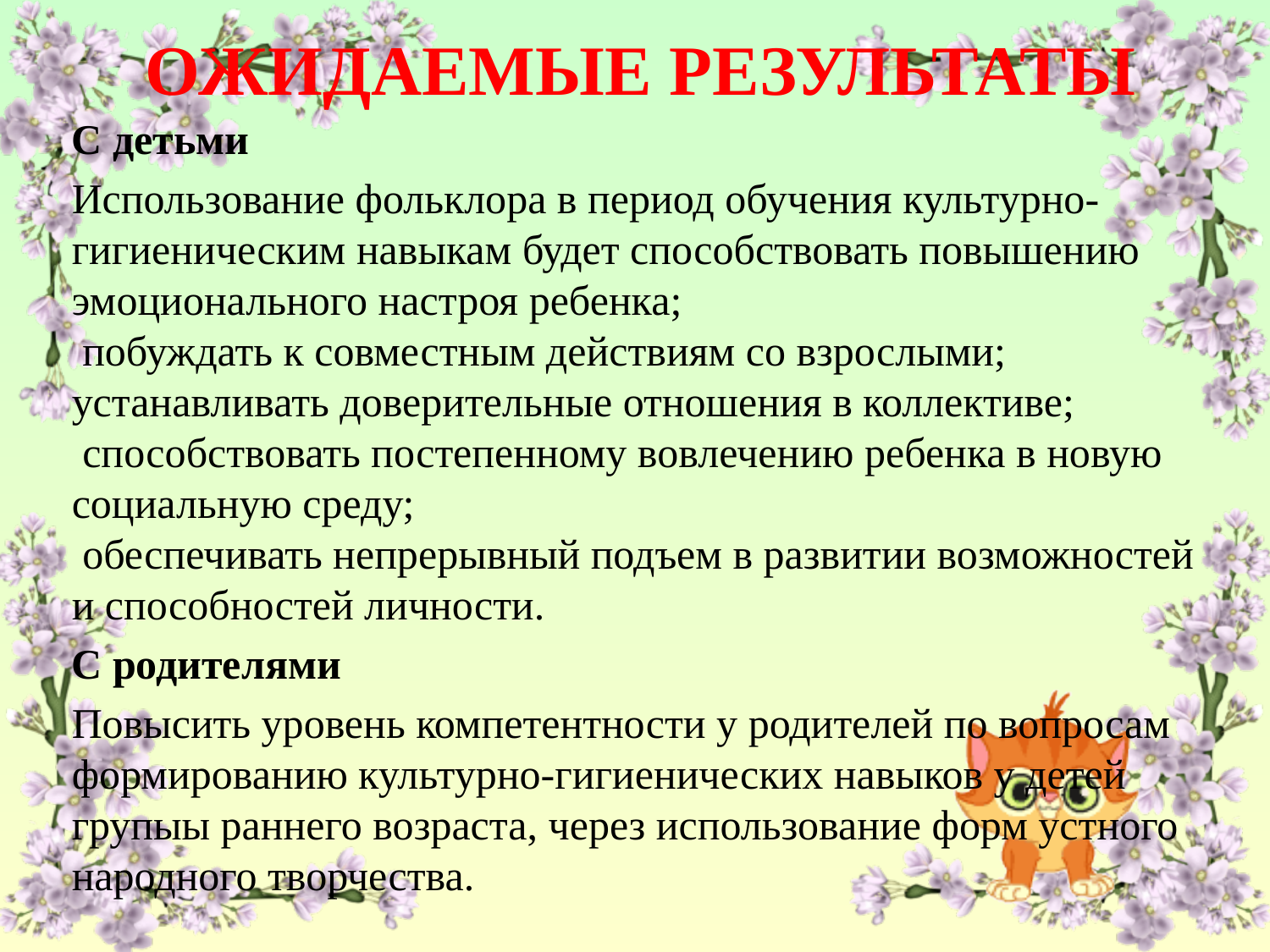

# ОЖИДАЕМЫЕ РЕЗУЛЬТАТЫ
С детьми
Использование фольклора в период обучения культурно-гигиеническим навыкам будет способствовать повышению эмоционального настроя ребенка;
 побуждать к совместным действиям со взрослыми; устанавливать доверительные отношения в коллективе;
 способствовать постепенному вовлечению ребенка в новую социальную среду;
 обеспечивать непрерывный подъем в развитии возможностей и способностей личности.
С родителями
Повысить уровень компетентности у родителей по вопросам формированию культурно-гигиенических навыков у детей групыы раннего возраста, через использование форм устного народного творчества.